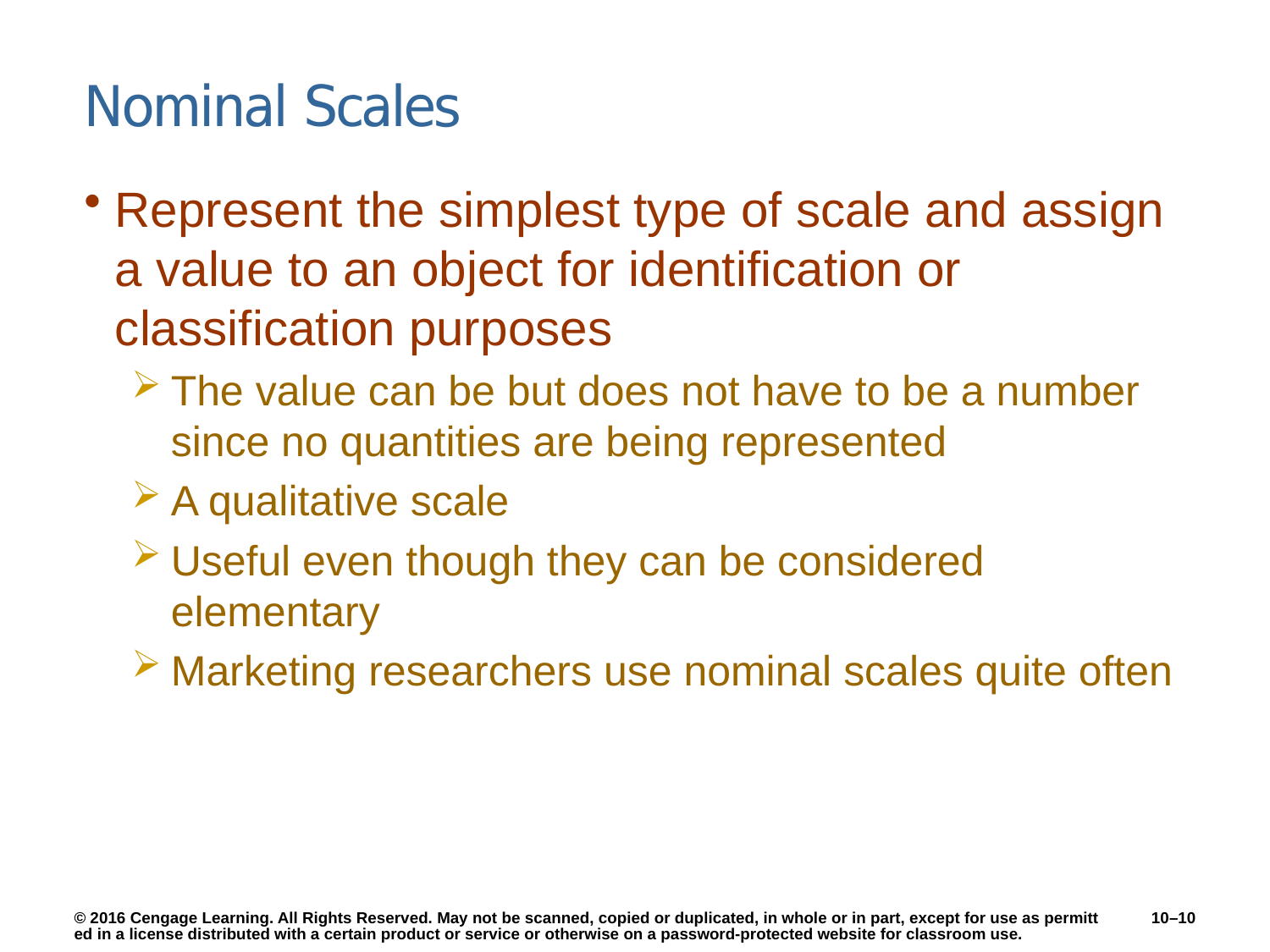

# Nominal Scales
Represent the simplest type of scale and assign a value to an object for identification or classification purposes
The value can be but does not have to be a number since no quantities are being represented
A qualitative scale
Useful even though they can be considered elementary
Marketing researchers use nominal scales quite often
10–10
© 2016 Cengage Learning. All Rights Reserved. May not be scanned, copied or duplicated, in whole or in part, except for use as permitted in a license distributed with a certain product or service or otherwise on a password-protected website for classroom use.